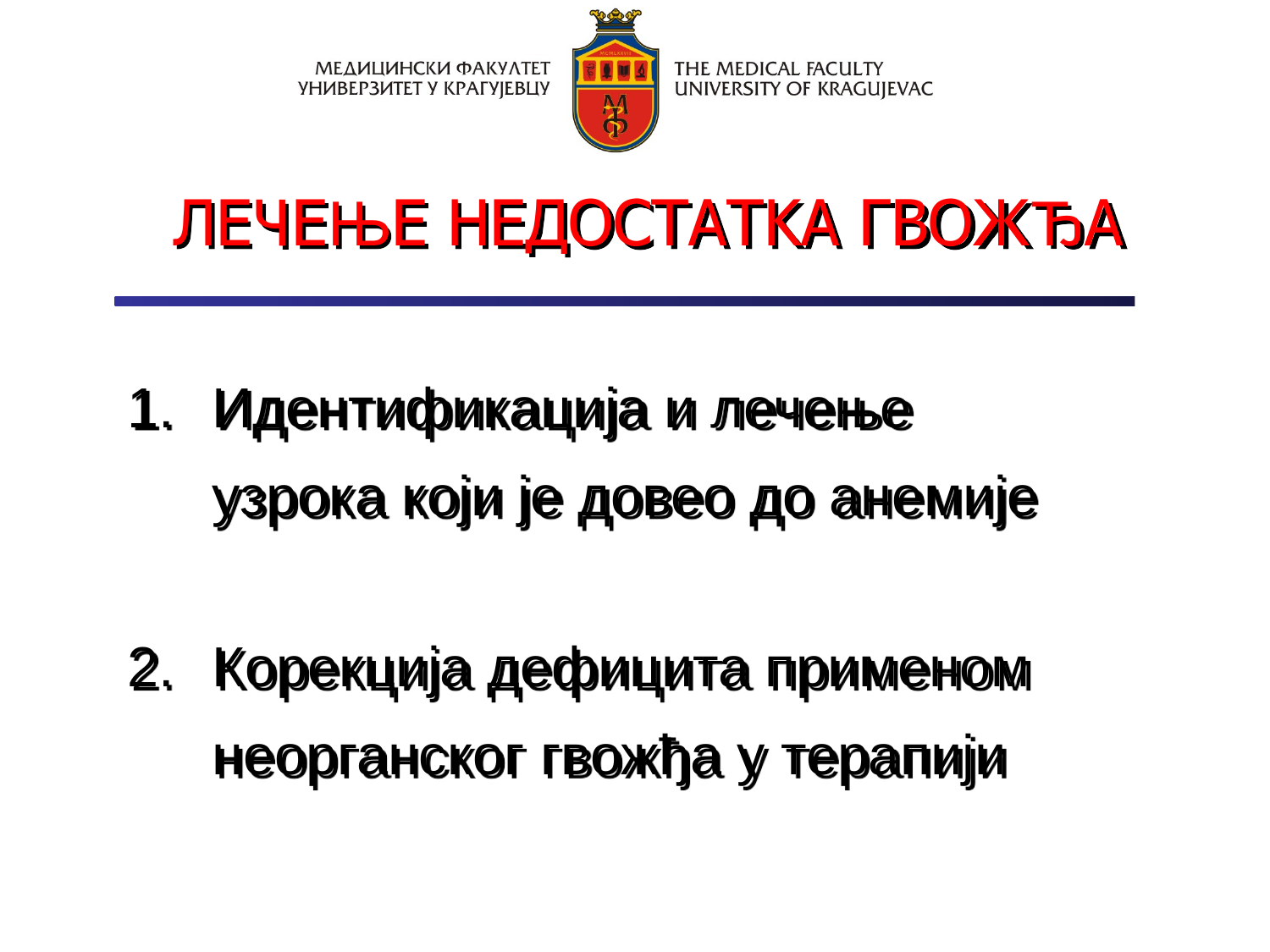

ЛЕЧЕЊЕ НЕДОСТАТКА ГВОЖЂА

Идентификација и лечење узрока који је довео до анемије

Корекција дефицита применом неорганског гвожђа у терапији